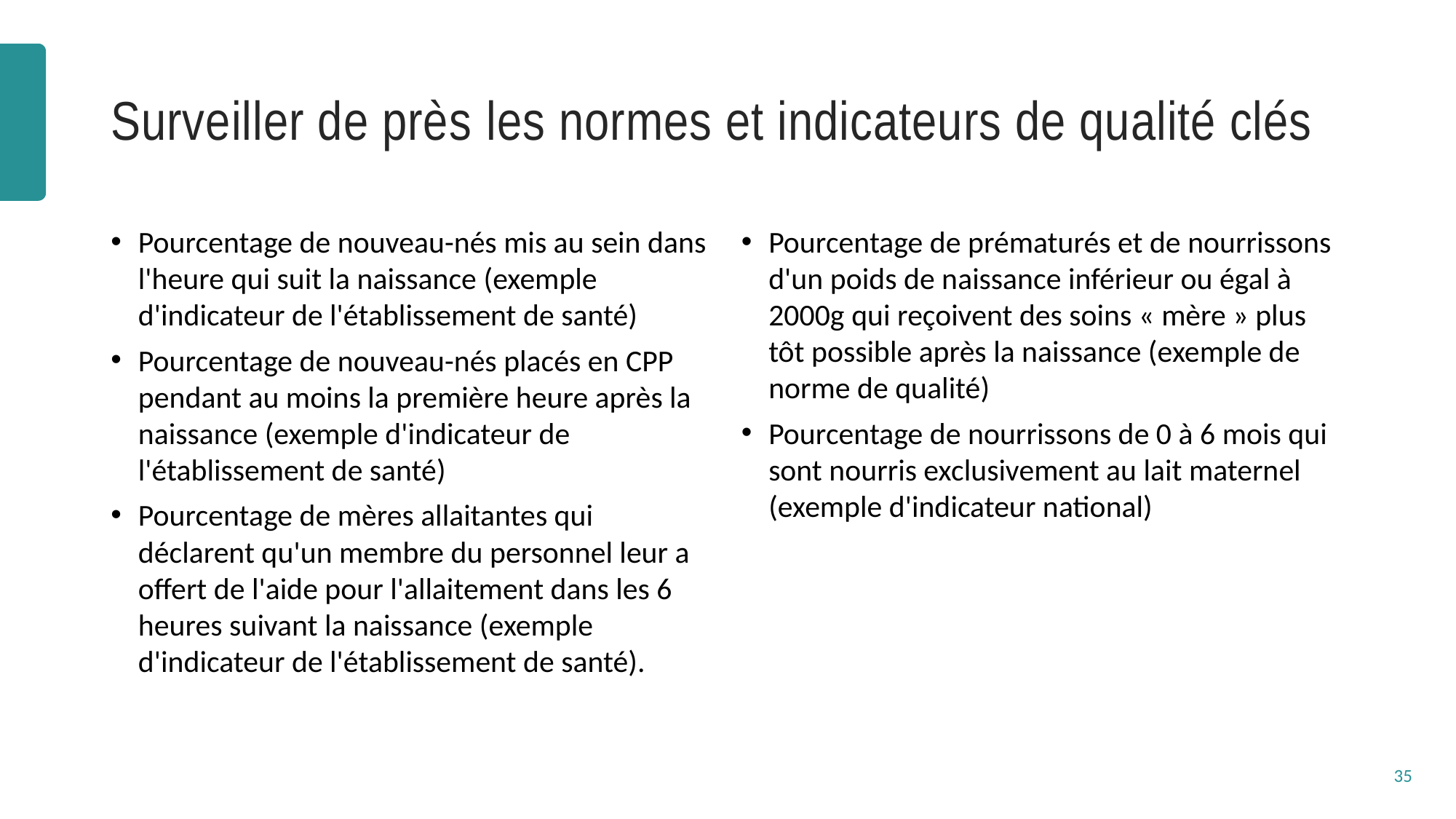

# Surveiller de près les normes et indicateurs de qualité clés
Pourcentage de nouveau-nés mis au sein dans l'heure qui suit la naissance (exemple d'indicateur de l'établissement de santé)
Pourcentage de nouveau-nés placés en CPP pendant au moins la première heure après la naissance (exemple d'indicateur de l'établissement de santé)
Pourcentage de mères allaitantes qui déclarent qu'un membre du personnel leur a offert de l'aide pour l'allaitement dans les 6 heures suivant la naissance (exemple d'indicateur de l'établissement de santé).
Pourcentage de prématurés et de nourrissons d'un poids de naissance inférieur ou égal à 2000g qui reçoivent des soins « mère » plus tôt possible après la naissance (exemple de norme de qualité)
Pourcentage de nourrissons de 0 à 6 mois qui sont nourris exclusivement au lait maternel (exemple d'indicateur national)